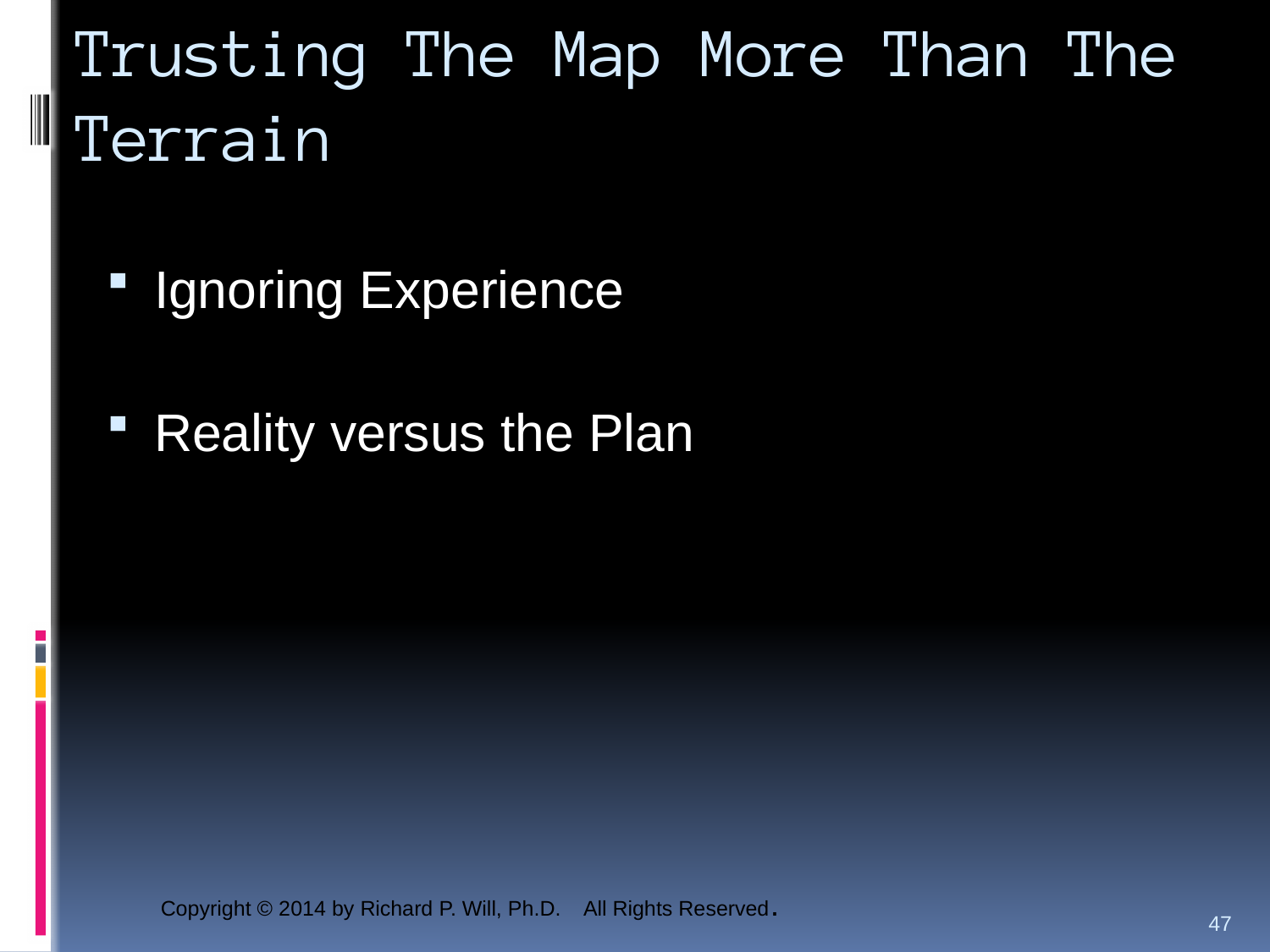

# Trusting The Map More Than The Terrain

Ignoring Experience

Reality versus the Plan

47